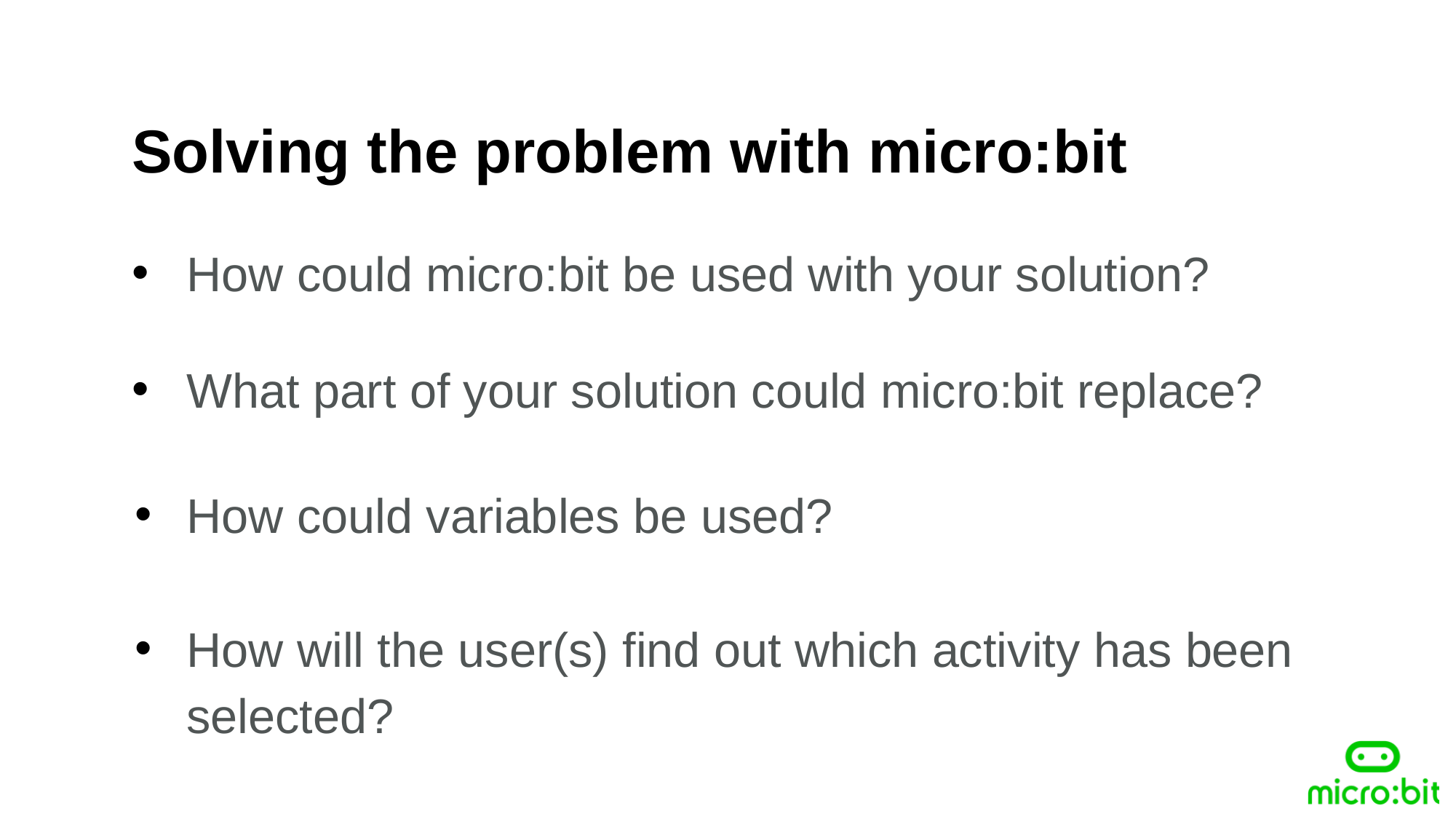

Solving the problem with micro:bit

How could micro:bit be used with your solution?

What part of your solution could micro:bit replace?

How could variables be used?

How will the user(s) find out which activity has been selected?